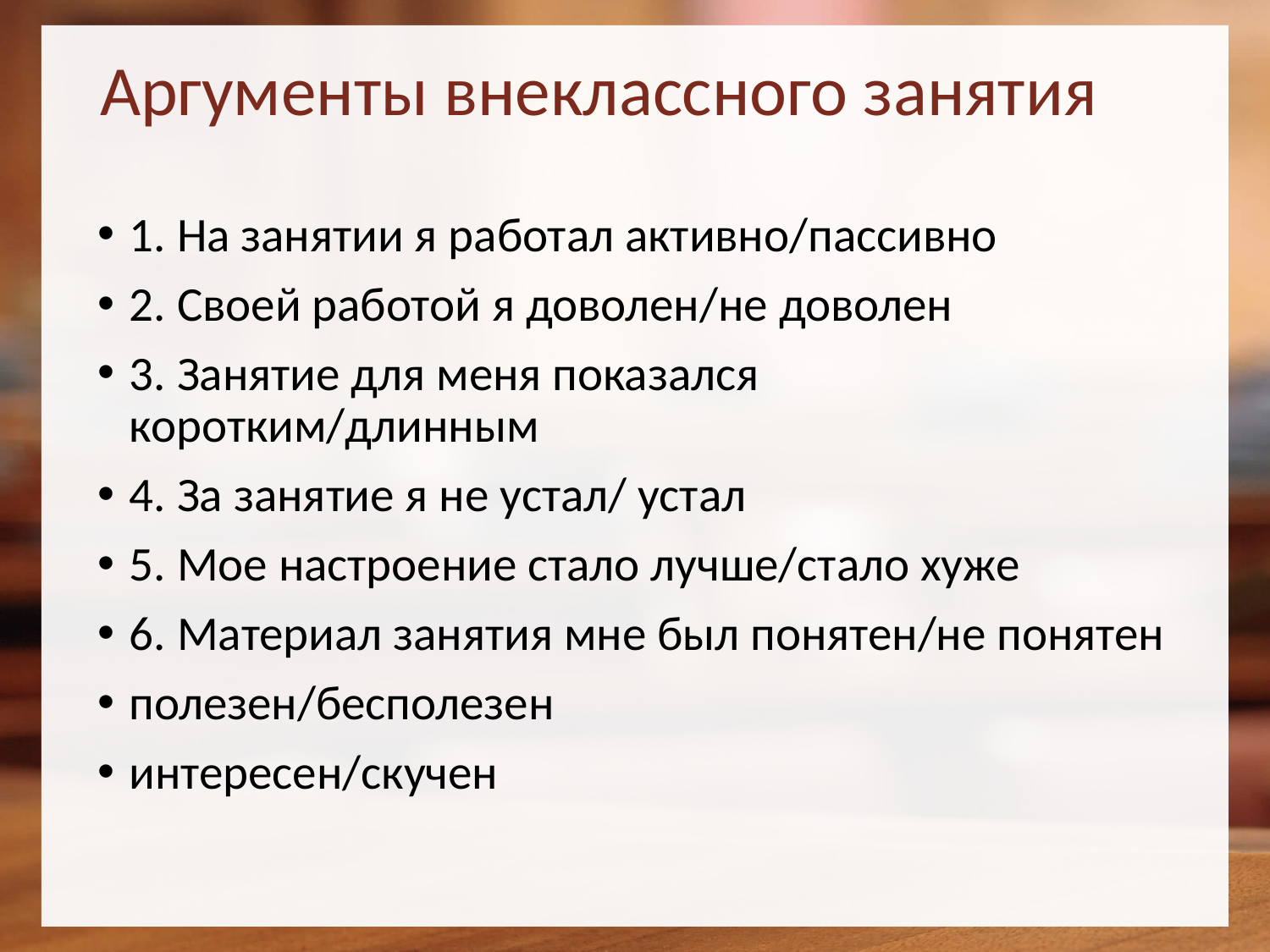

# Аргументы внеклассного занятия
1. На занятии я работал активно/пассивно
2. Своей работой я доволен/не доволен
3. Занятие для меня показался коротким/длинным
4. За занятие я не устал/ устал
5. Мое настроение стало лучше/стало хуже
6. Материал занятия мне был понятен/не понятен
полезен/бесполезен
интересен/скучен